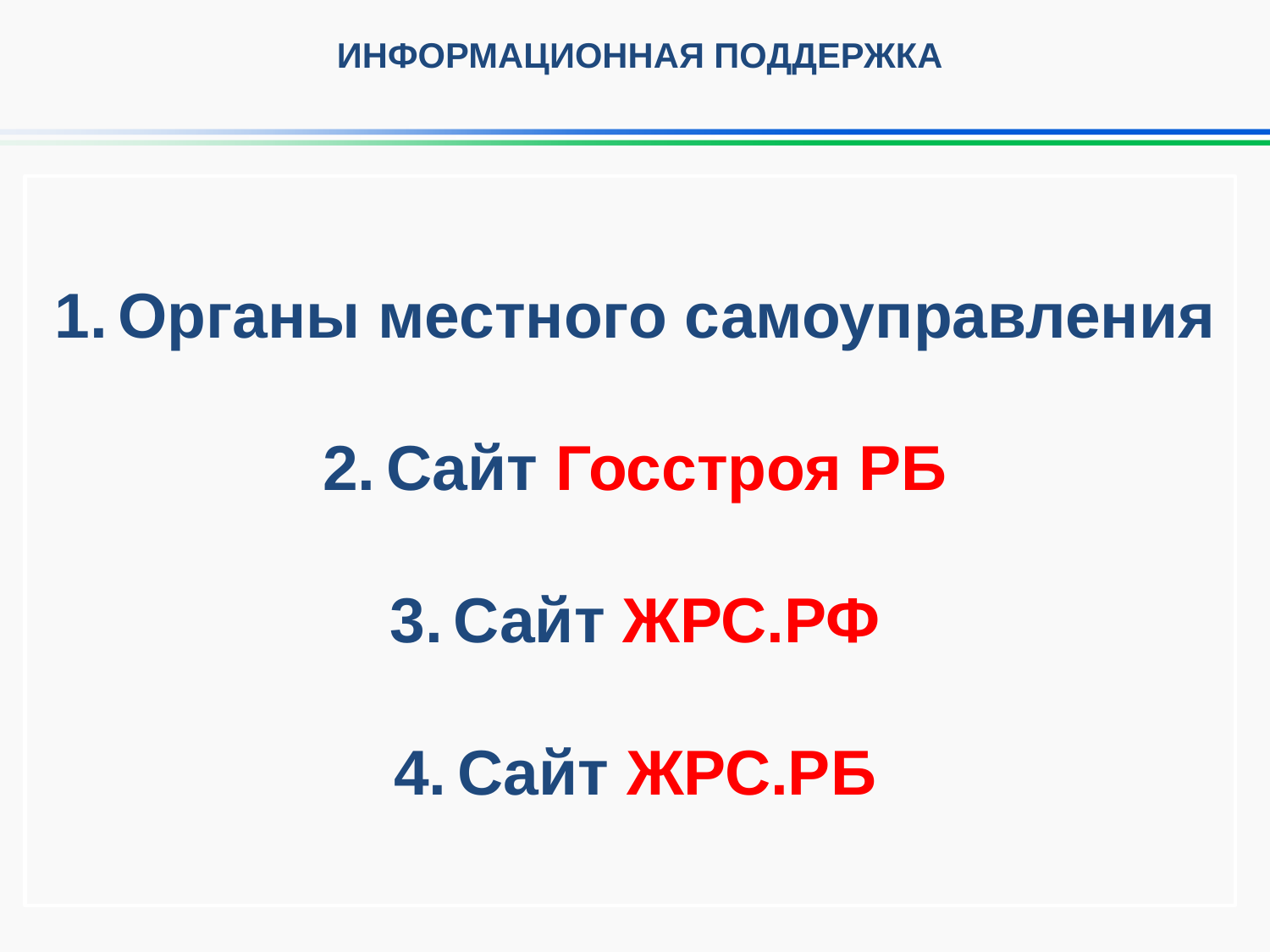

ИНФОРМАЦИОННАЯ ПОДДЕРЖКА

Органы местного самоуправления

Сайт Госстроя РБ

Сайт ЖРС.РФ

Сайт ЖРС.РБ